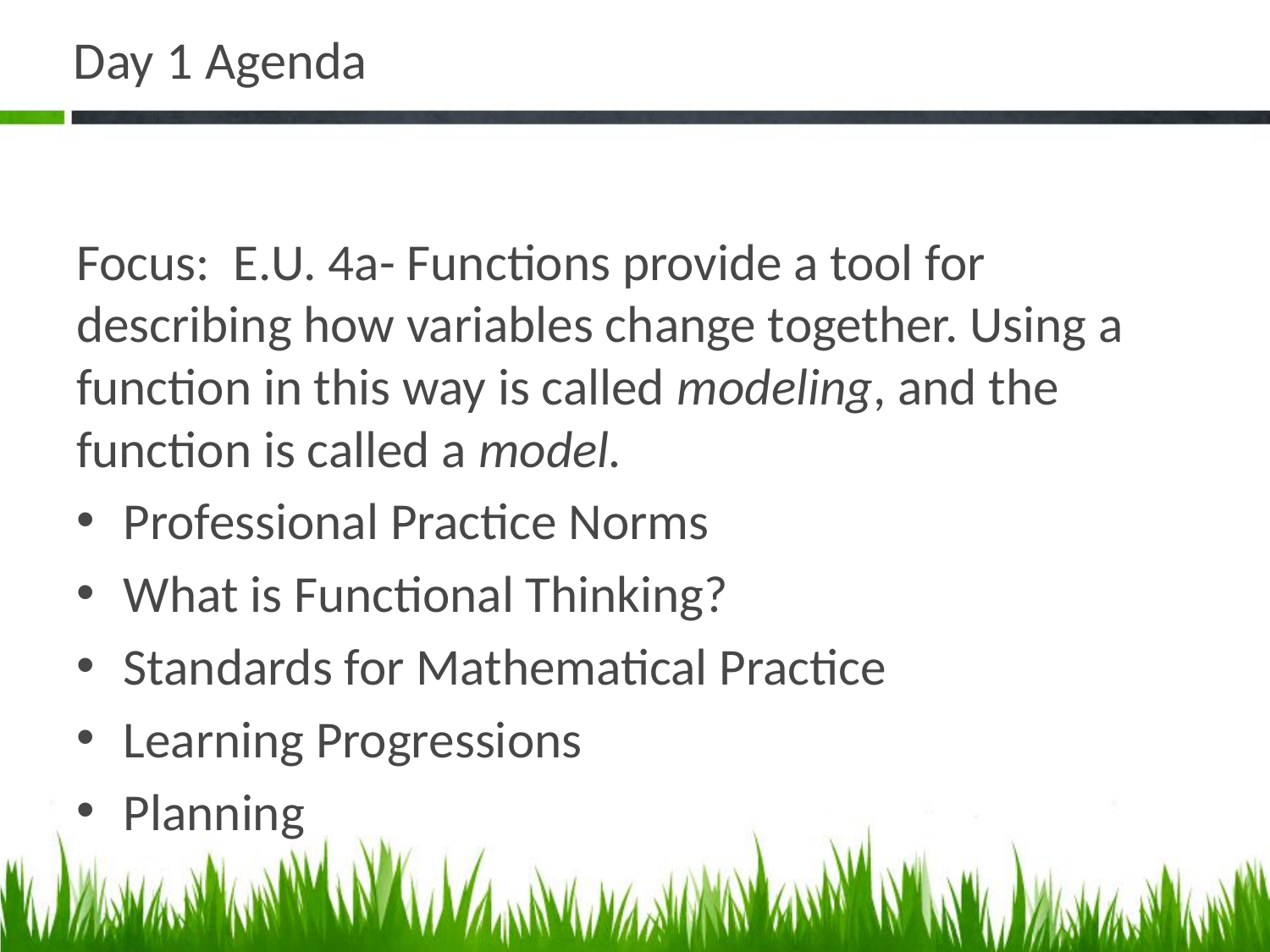

# Day 1 Agenda
Focus:  E.U. 4a- Functions provide a tool for describing how variables change together. Using a function in this way is called modeling, and the function is called a model.
Professional Practice Norms
What is Functional Thinking?
Standards for Mathematical Practice
Learning Progressions
Planning